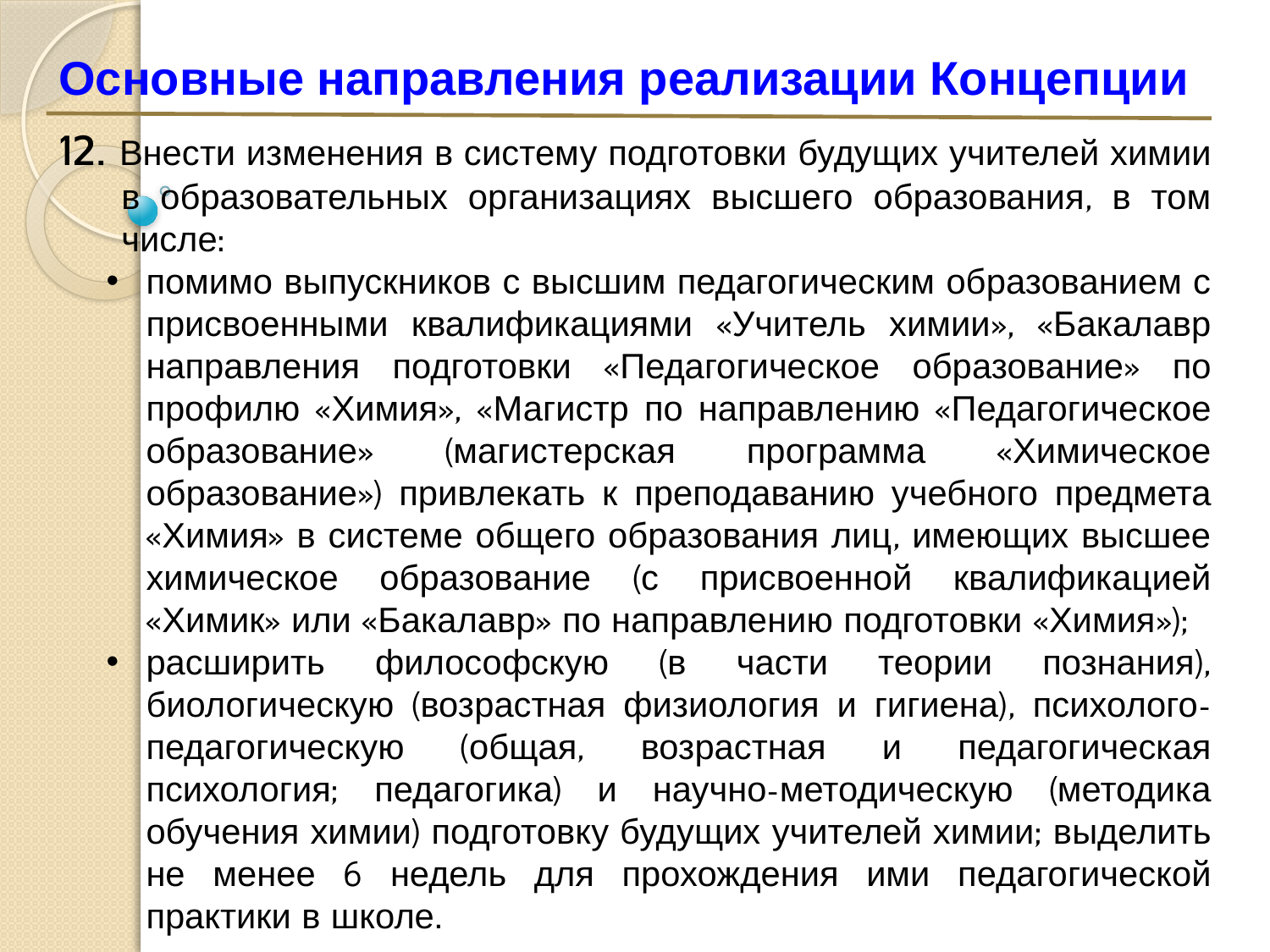

# Основные направления реализации Концепции

12. Внести изменения в систему подготовки будущих учителей химии в образовательных организациях высшего образования, в том числе:
помимо выпускников с высшим педагогическим образованием с присвоенными квалификациями «Учитель химии», «Бакалавр направления подготовки «Педагогическое образование» по профилю «Химия», «Магистр по направлению «Педагогическое образование» (магистерская программа «Химическое образование») привлекать к преподаванию учебного предмета «Химия» в системе общего образования лиц, имеющих высшее химическое образование (с присвоенной квалификацией «Химик» или «Бакалавр» по направлению подготовки «Химия»);
расширить философскую (в части теории познания), биологическую (возрастная физиология и гигиена), психолого-педагогическую (общая, возрастная и педагогическая психология; педагогика) и научно-методическую (методика обучения химии) подготовку будущих учителей химии; выделить не менее 6 недель для прохождения ими педагогической практики в школе.